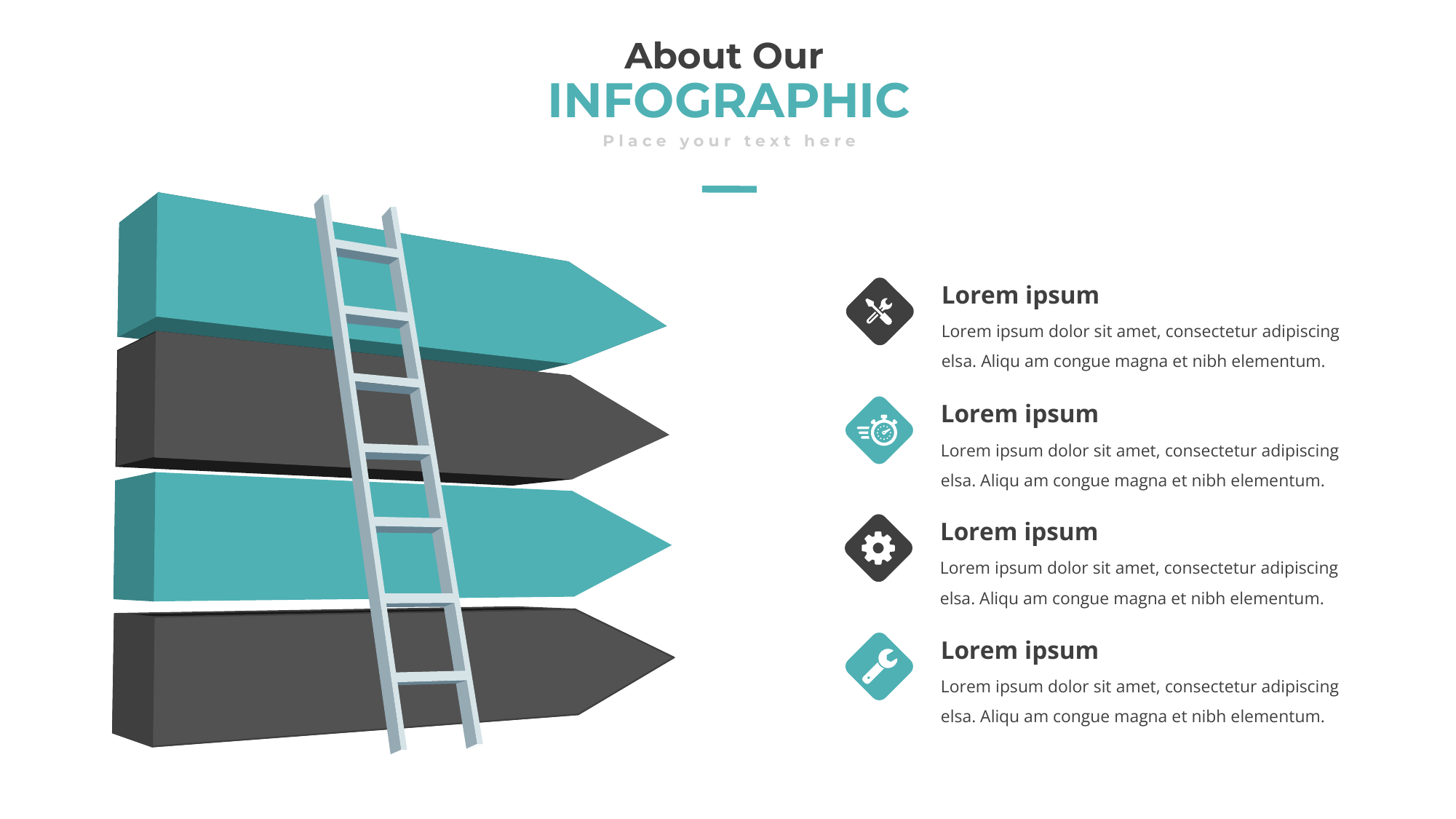

About Our
INFOGRAPHIC
Place your text here

Lorem ipsum
Lorem ipsum dolor sit amet, consectetur adipiscing elsa. Aliqu am congue magna et nibh elementum.

Lorem ipsum
Lorem ipsum dolor sit amet, consectetur adipiscing elsa. Aliqu am congue magna et nibh elementum.

Lorem ipsum
Lorem ipsum dolor sit amet, consectetur adipiscing elsa. Aliqu am congue magna et nibh elementum.

Lorem ipsum
Lorem ipsum dolor sit amet, consectetur adipiscing elsa. Aliqu am congue magna et nibh elementum.